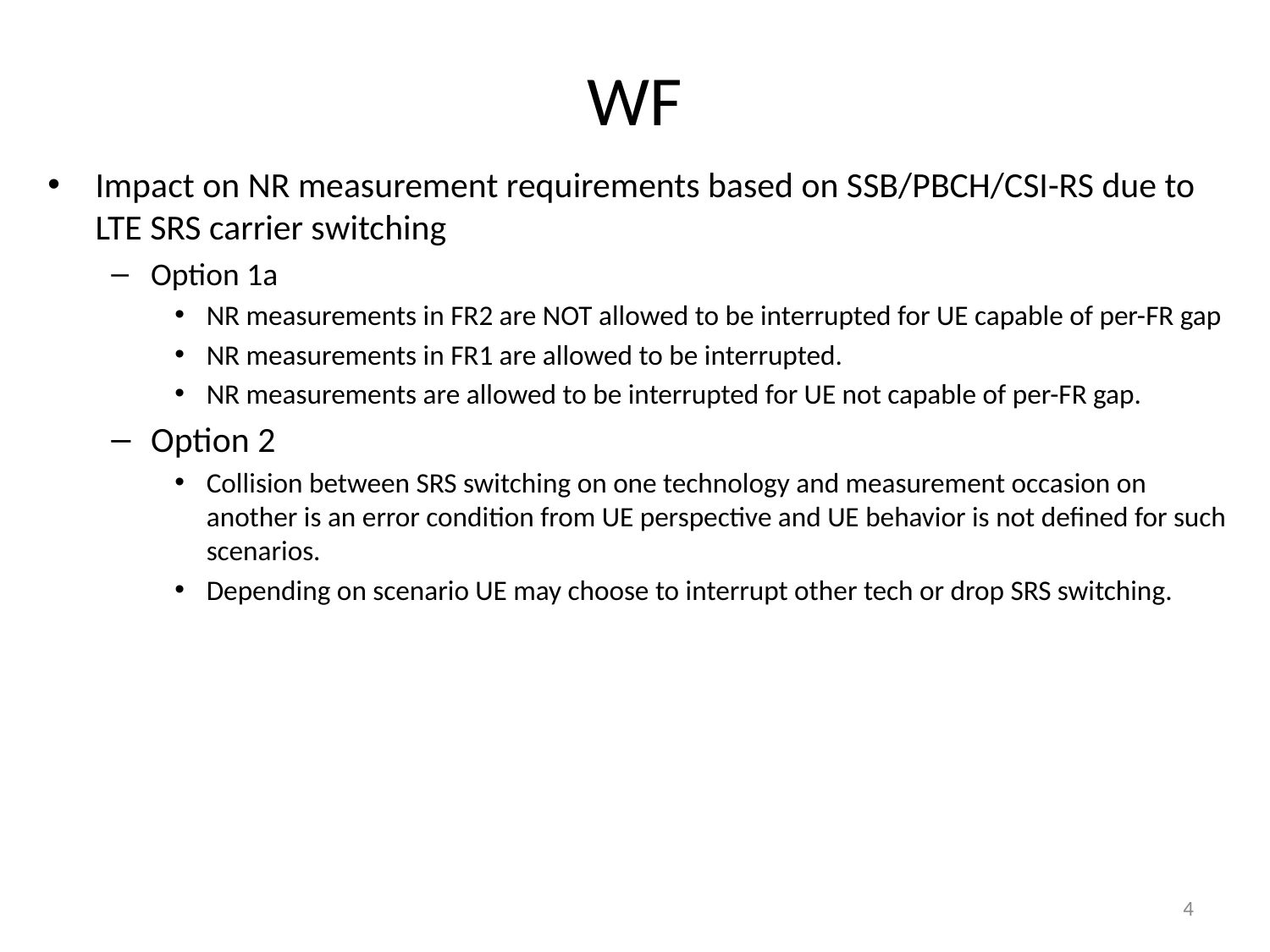

# WF
Impact on NR measurement requirements based on SSB/PBCH/CSI-RS due to LTE SRS carrier switching
Option 1a
NR measurements in FR2 are NOT allowed to be interrupted for UE capable of per-FR gap
NR measurements in FR1 are allowed to be interrupted.
NR measurements are allowed to be interrupted for UE not capable of per-FR gap.
Option 2
Collision between SRS switching on one technology and measurement occasion on another is an error condition from UE perspective and UE behavior is not defined for such scenarios.
Depending on scenario UE may choose to interrupt other tech or drop SRS switching.

4